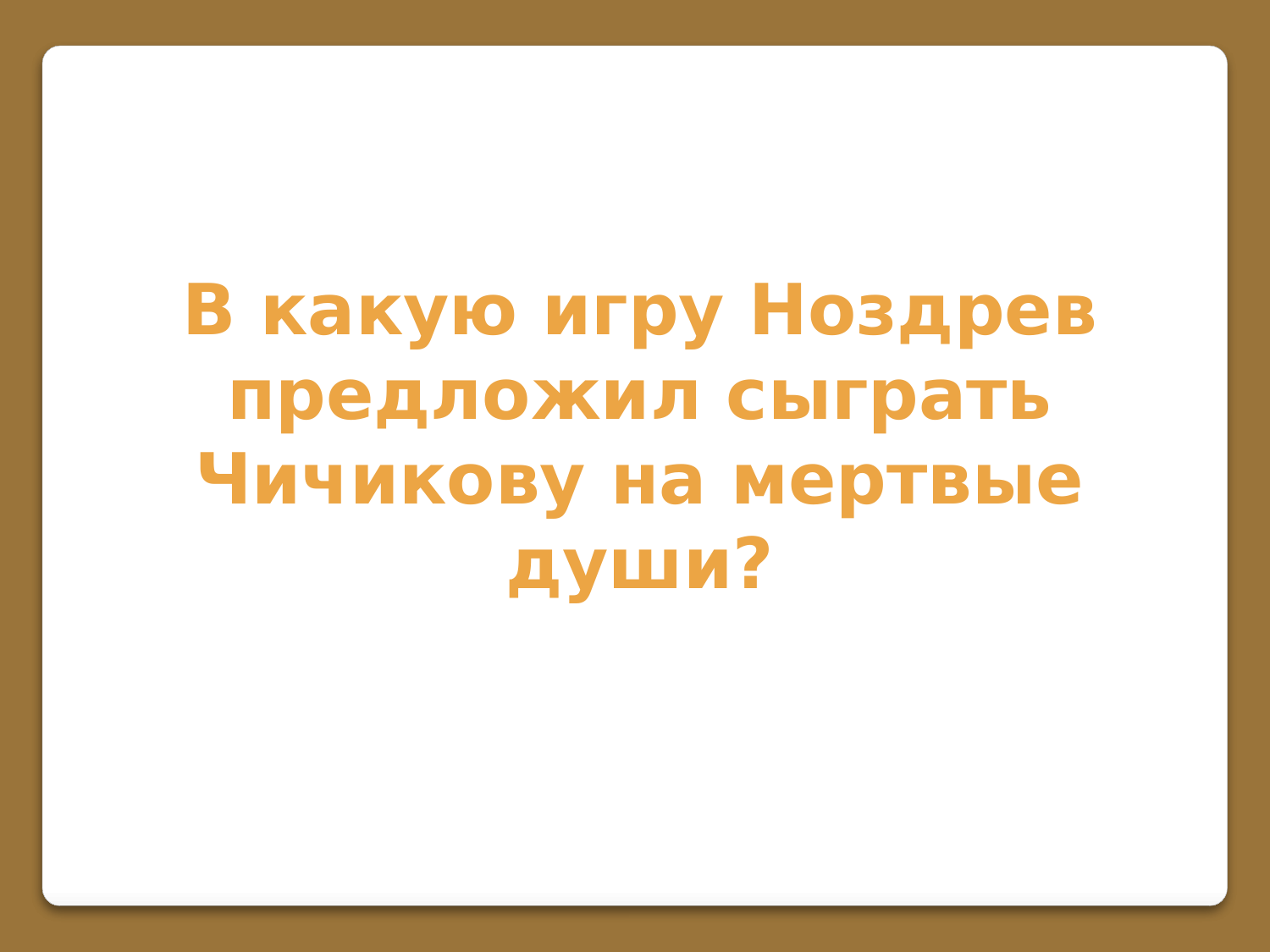

В какую игру Ноздрев
предложил сыграть Чичикову на мертвые души?